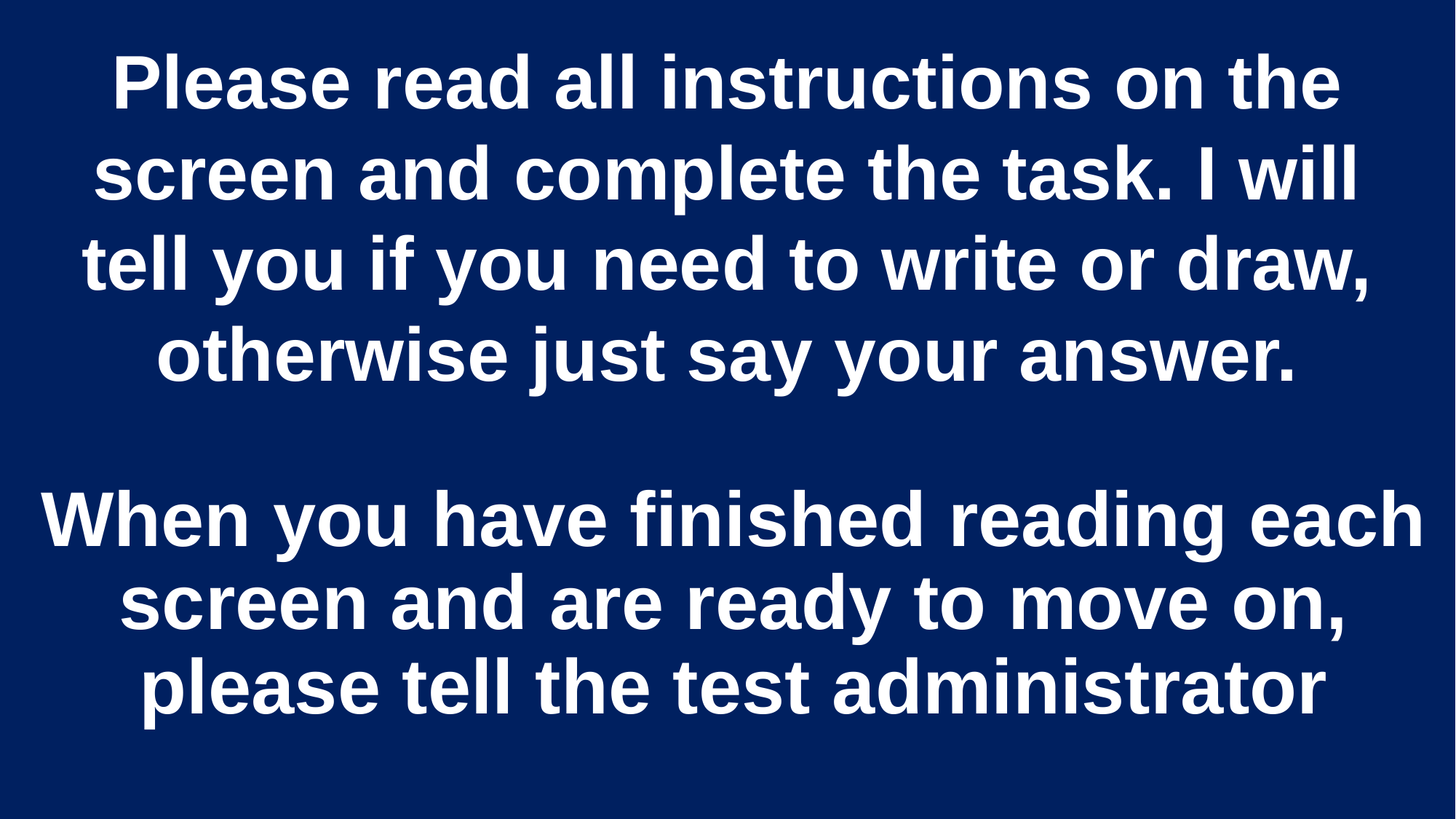

Please read all instructions on the screen and complete the task. I will tell you if you need to write or draw, otherwise just say your answer.

When you have finished reading each screen and are ready to move on, please tell the test administrator